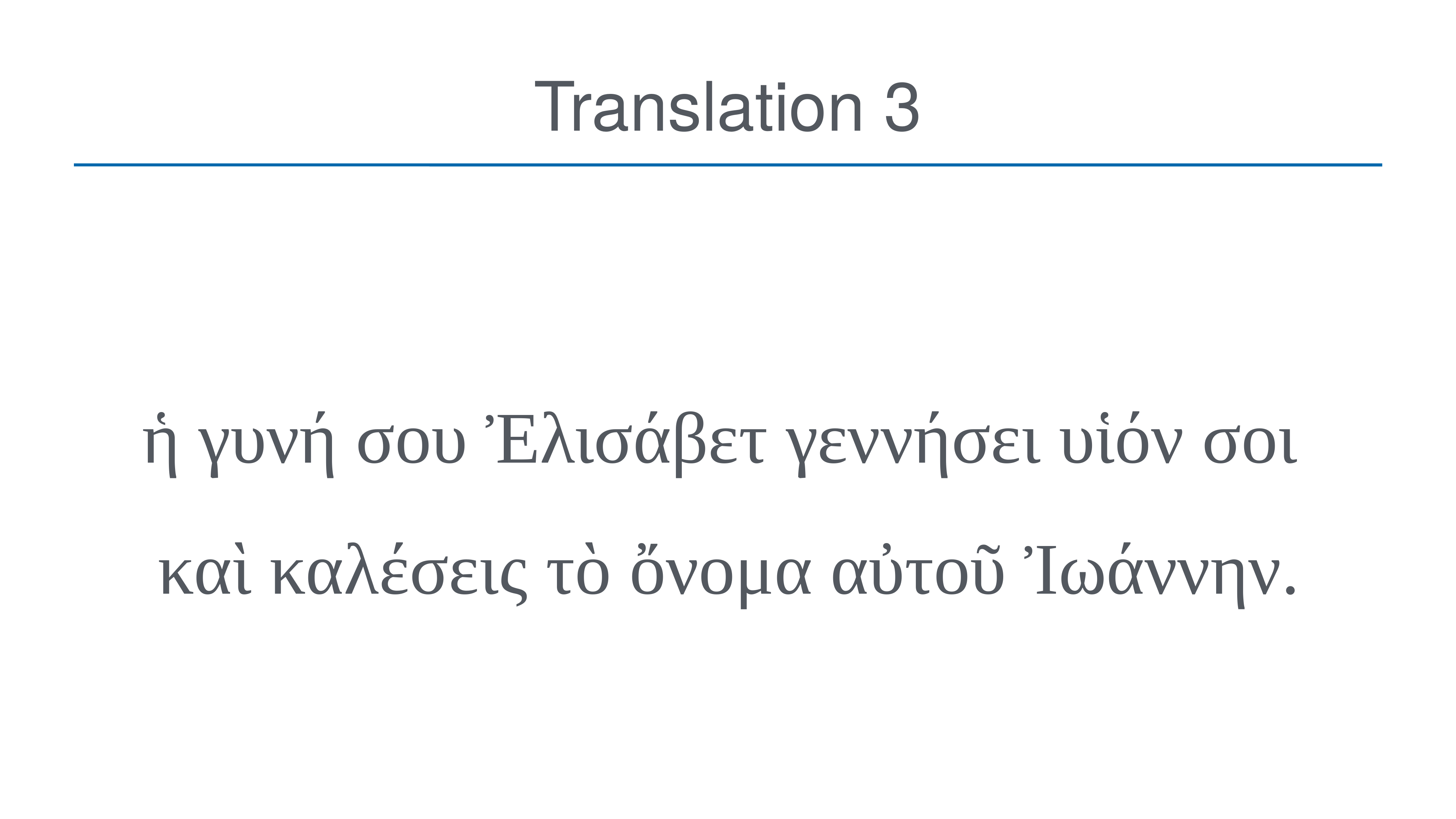

# Translation 3
ἡ γυνή σου Ἐλισάβετ γεννήσει υἱόν σοι
καὶ καλέσεις τὸ ὄνομα αὐτοῦ Ἰωάννην.